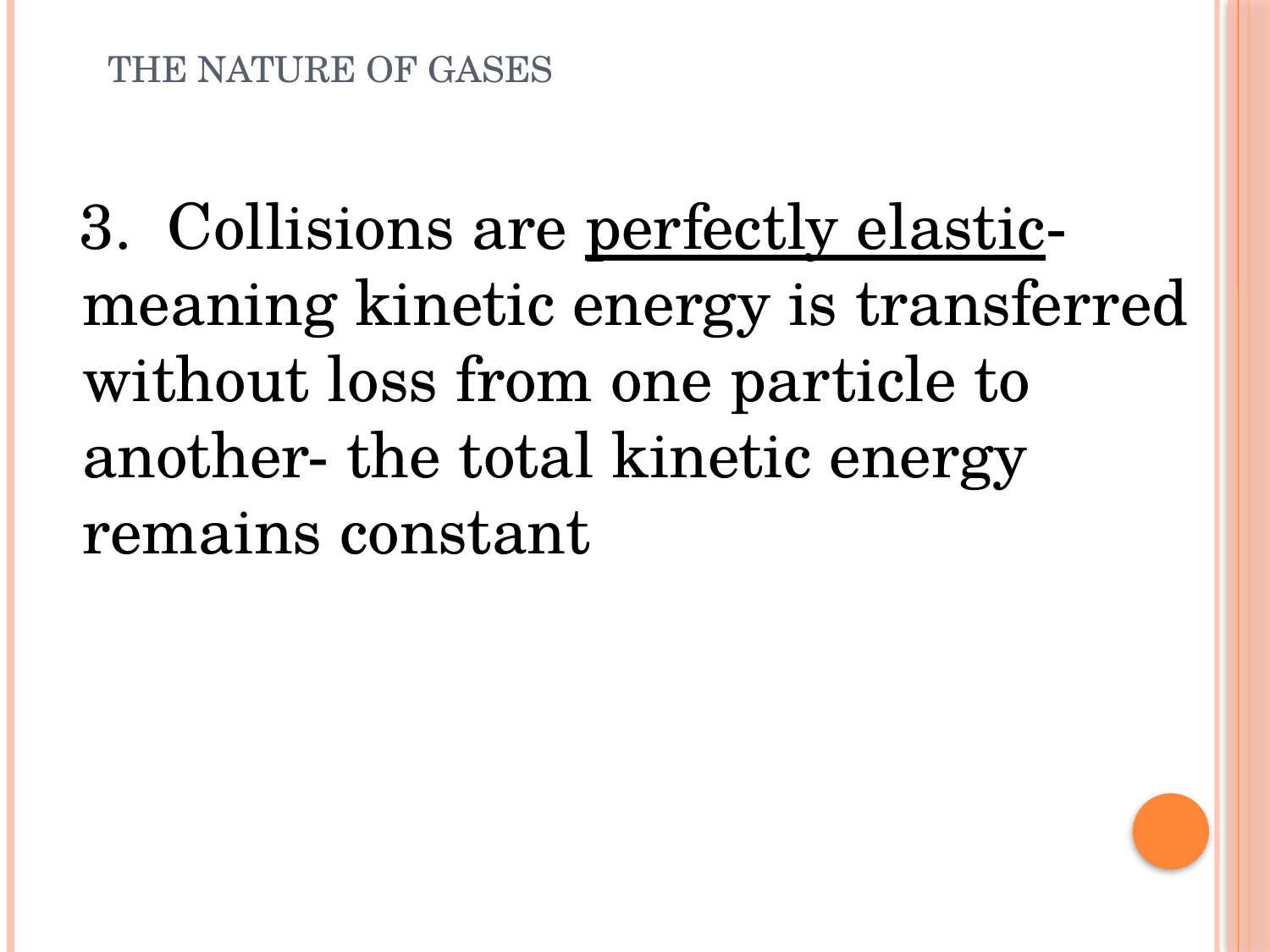

# The Nature of Gases
  3.  Collisions are perfectly elastic- meaning kinetic energy is transferred without loss from one particle to another- the total kinetic energy remains constant